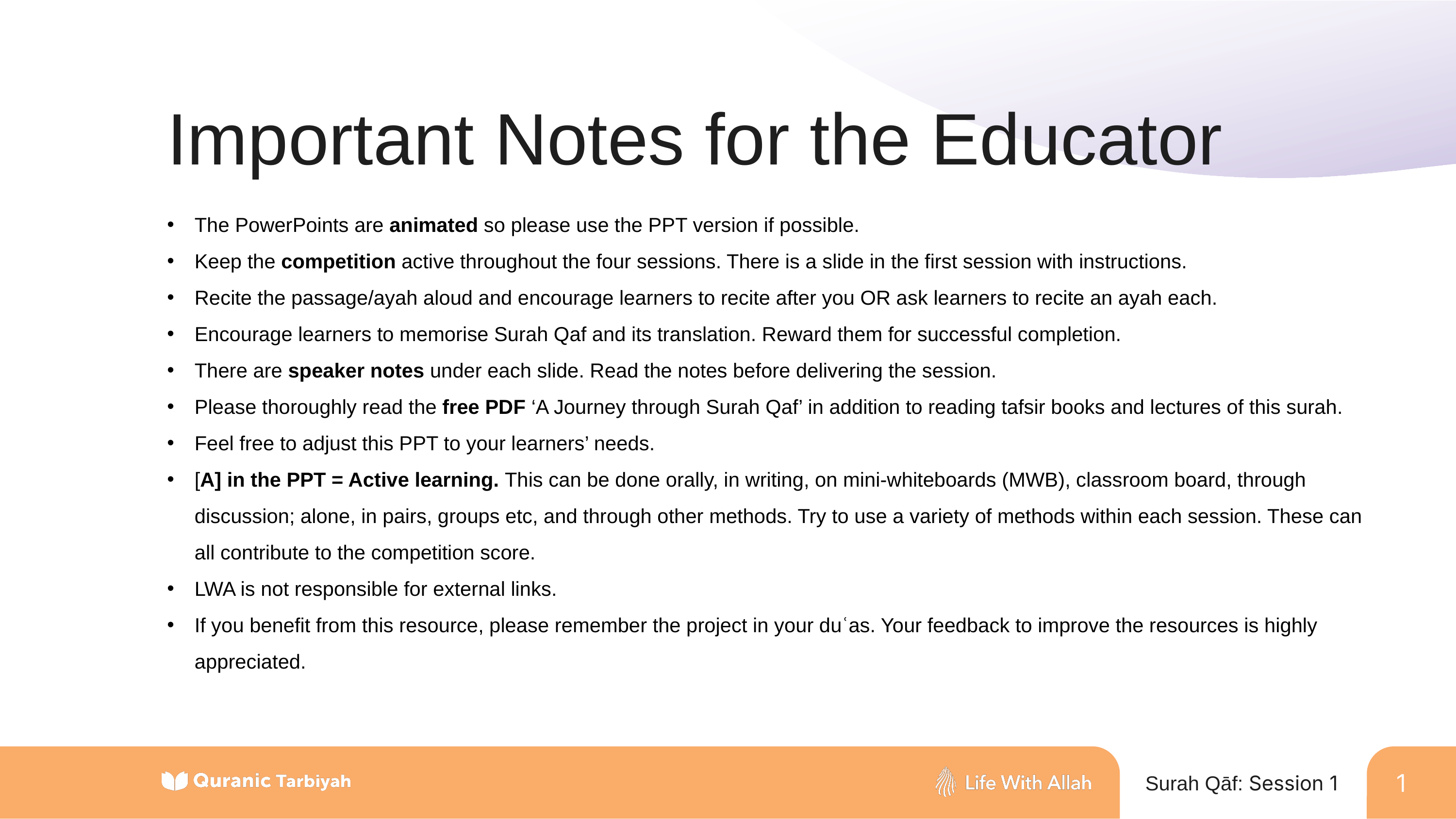

Important Notes for the Educator

The PowerPoints are animated so please use the PPT version if possible.
Keep the competition active throughout the four sessions. There is a slide in the first session with instructions.
Recite the passage/ayah aloud and encourage learners to recite after you OR ask learners to recite an ayah each.
Encourage learners to memorise Surah Qaf and its translation. Reward them for successful completion.
There are speaker notes under each slide. Read the notes before delivering the session.
Please thoroughly read the free PDF ‘A Journey through Surah Qaf’ in addition to reading tafsir books and lectures of this surah.
Feel free to adjust this PPT to your learners’ needs.
[A] in the PPT = Active learning. This can be done orally, in writing, on mini-whiteboards (MWB), classroom board, through discussion; alone, in pairs, groups etc, and through other methods. Try to use a variety of methods within each session. These can all contribute to the competition score.
LWA is not responsible for external links.
If you benefit from this resource, please remember the project in your duʿas. Your feedback to improve the resources is highly appreciated.